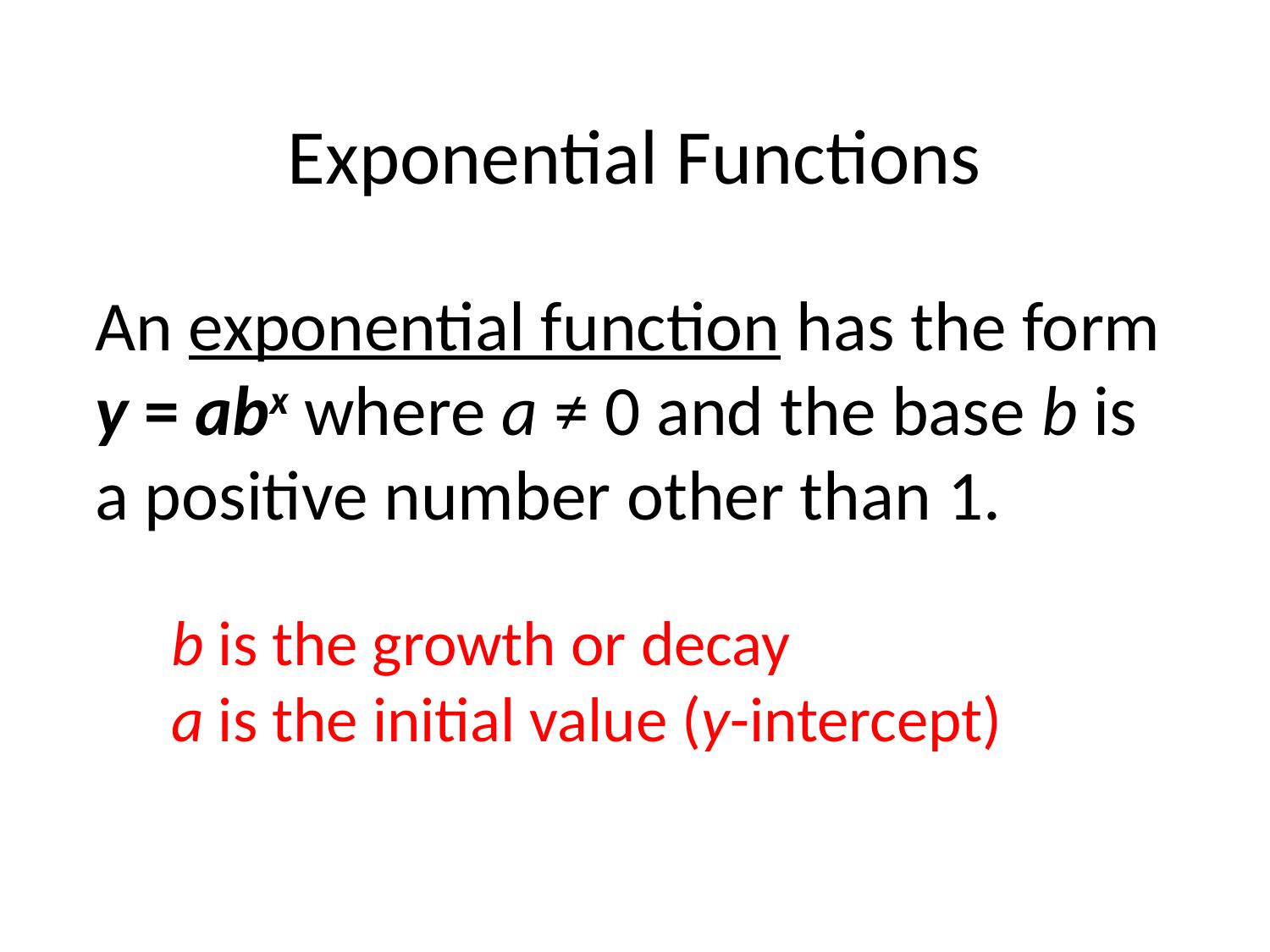

# Exponential Functions
An exponential function has the form y = abx where a ≠ 0 and the base b is a positive number other than 1.
b is the growth or decay
a is the initial value (y-intercept)